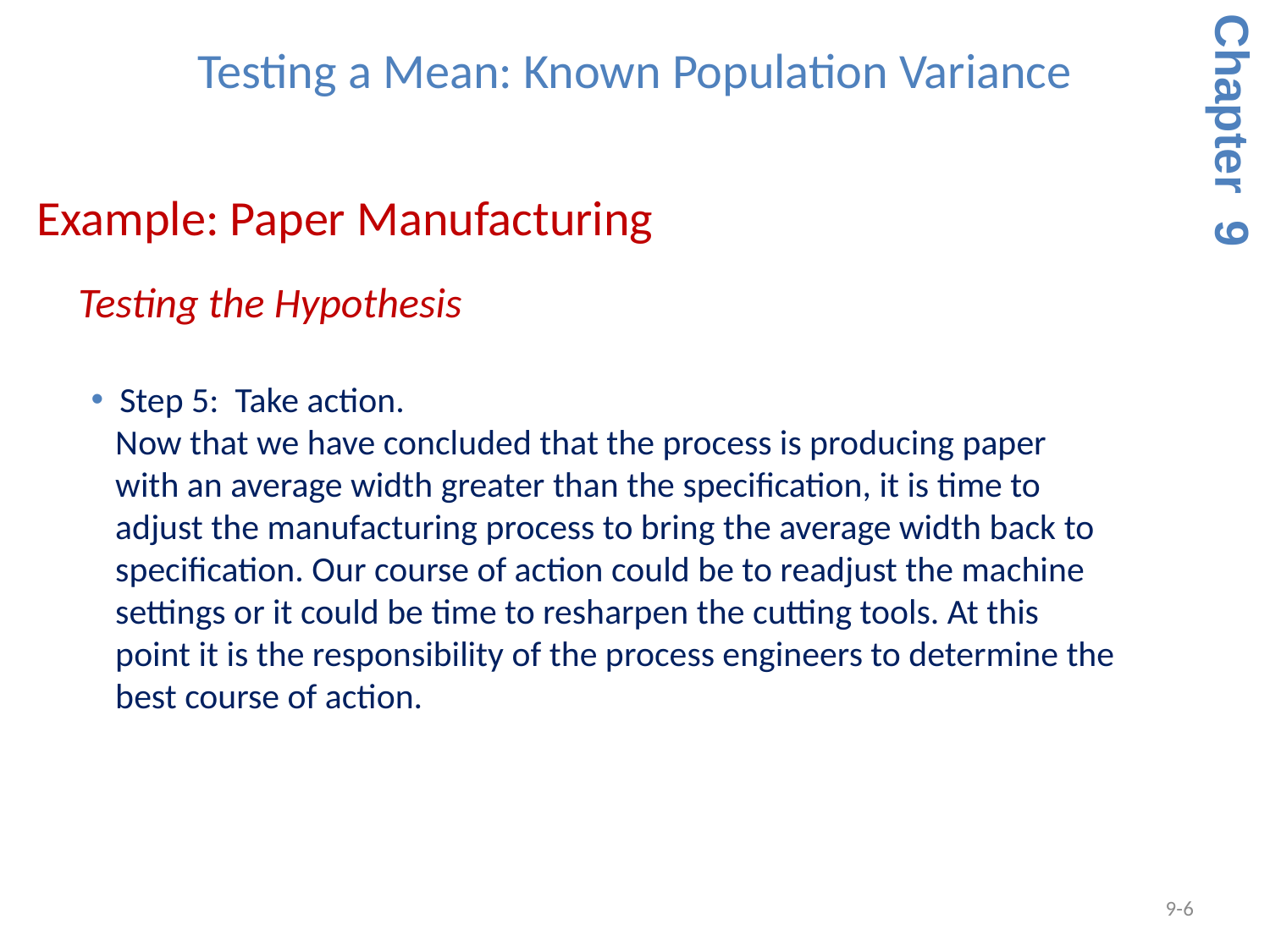

# Testing a Mean: Known Population Variance
Chapter  9
Example: Paper Manufacturing
 Testing the Hypothesis
  Step 5:  Take action.
   Now that we have concluded that the process is producing paper
   with an average width greater than the specification, it is time to
   adjust the manufacturing process to bring the average width back to
   specification. Our course of action could be to readjust the machine
   settings or it could be time to resharpen the cutting tools. At this
   point it is the responsibility of the process engineers to determine the
   best course of action.
9-6